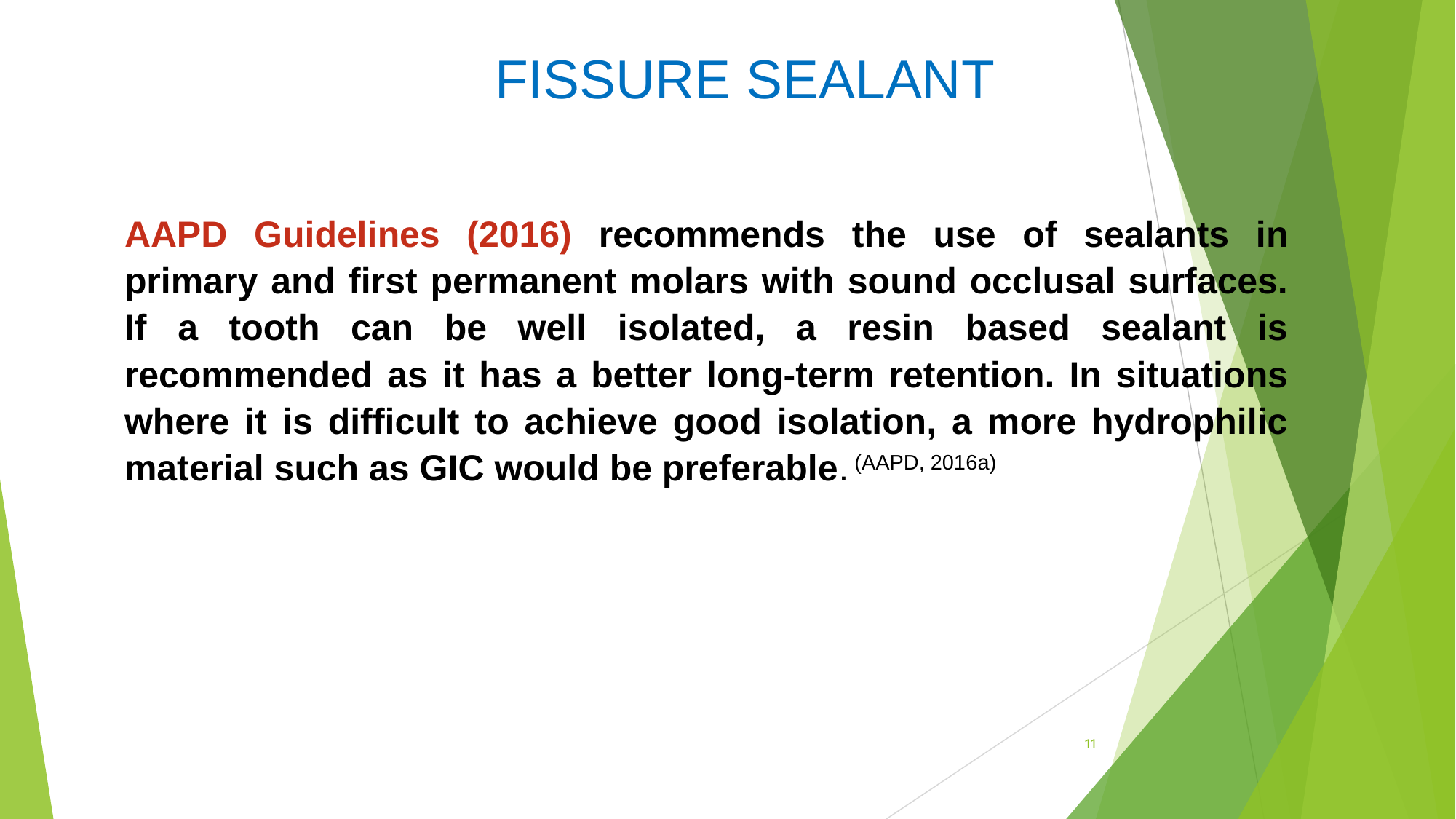

# FISSURE SEALANT

AAPD Guidelines (2016) recommends the use of sealants in primary and first permanent molars with sound occlusal surfaces. If a tooth can be well isolated, a resin based sealant is recommended as it has a better long-term retention. In situations where it is difficult to achieve good isolation, a more hydrophilic material such as GIC would be preferable. (AAPD, 2016a)

11